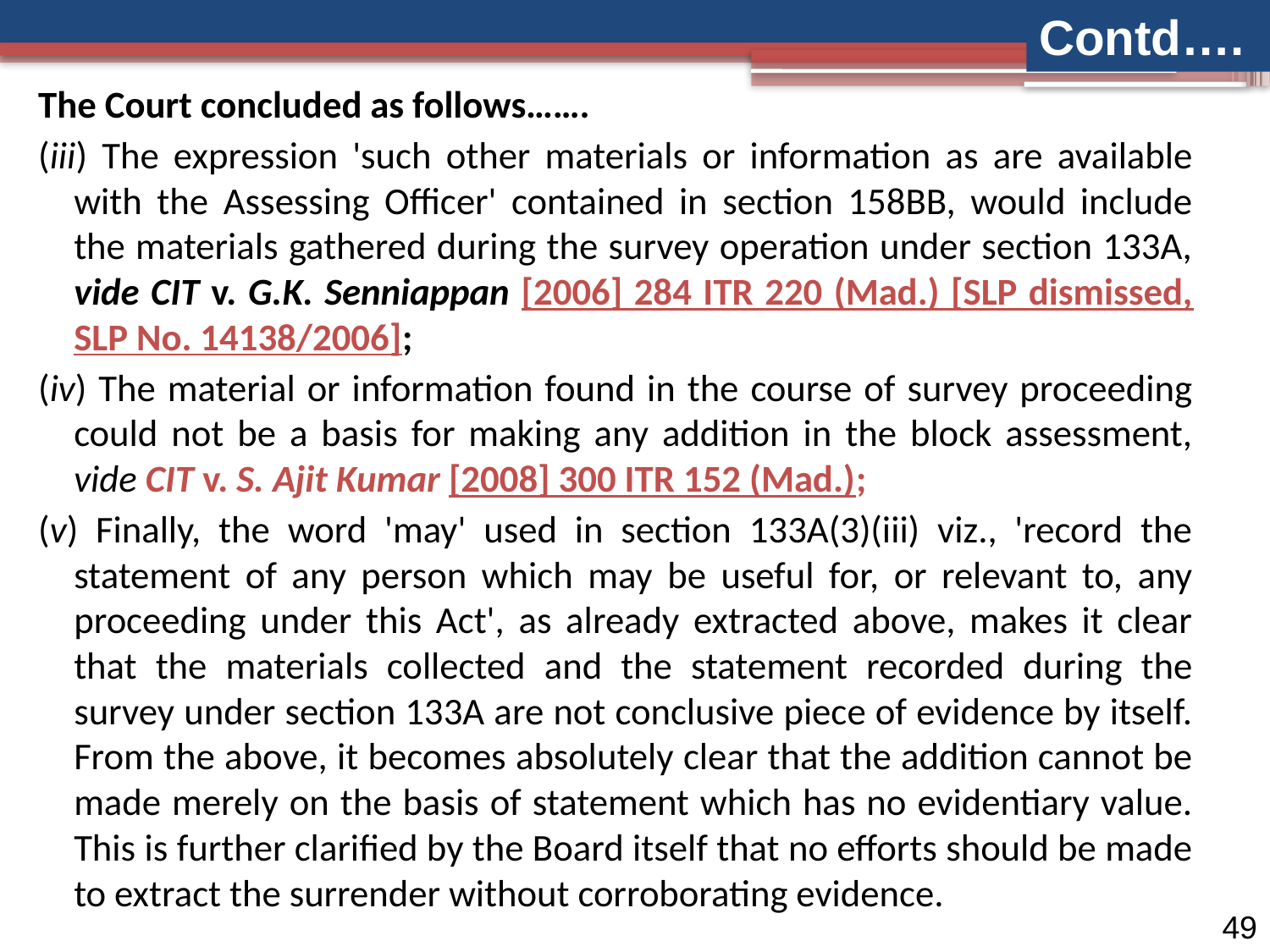

Contd….
The Court concluded as follows…….
(iii) The expression 'such other materials or information as are available with the Assessing Officer' contained in section 158BB, would include the materials gathered during the survey operation under section 133A, vide CIT v. G.K. Senniappan [2006] 284 ITR 220 (Mad.) [SLP dismissed, SLP No. 14138/2006];
(iv) The material or information found in the course of survey proceeding could not be a basis for making any addition in the block assessment, vide CIT v. S. Ajit Kumar [2008] 300 ITR 152 (Mad.);
(v) Finally, the word 'may' used in section 133A(3)(iii) viz., 'record the statement of any person which may be useful for, or relevant to, any proceeding under this Act', as already extracted above, makes it clear that the materials collected and the statement recorded during the survey under section 133A are not conclusive piece of evidence by itself. From the above, it becomes absolutely clear that the addition cannot be made merely on the basis of statement which has no evidentiary value. This is further clarified by the Board itself that no efforts should be made to extract the surrender without corroborating evidence.
49